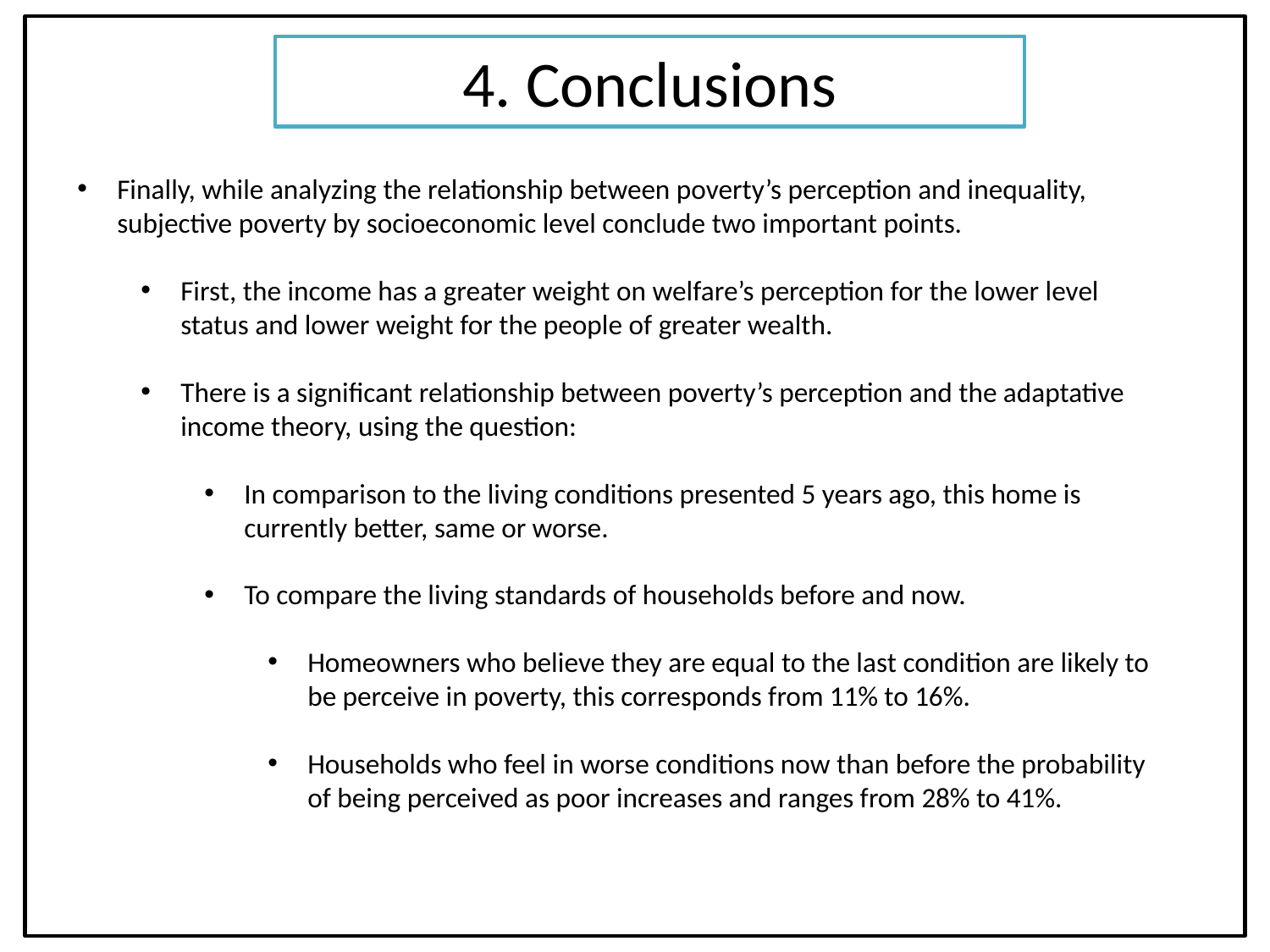

4. Conclusions
# 4. Conclusions
Finally, while analyzing the relationship between poverty’s perception and inequality, subjective poverty by socioeconomic level conclude two important points.

First, the income has a greater weight on welfare’s perception for the lower level status and lower weight for the people of greater wealth.

There is a significant relationship between poverty’s perception and the adaptative income theory, using the question:

In comparison to the living conditions presented 5 years ago, this home is currently better, same or worse.

To compare the living standards of households before and now.

Homeowners who believe they are equal to the last condition are likely to be perceive in poverty, this corresponds from 11% to 16%.

Households who feel in worse conditions now than before the probability of being perceived as poor increases and ranges from 28% to 41%.